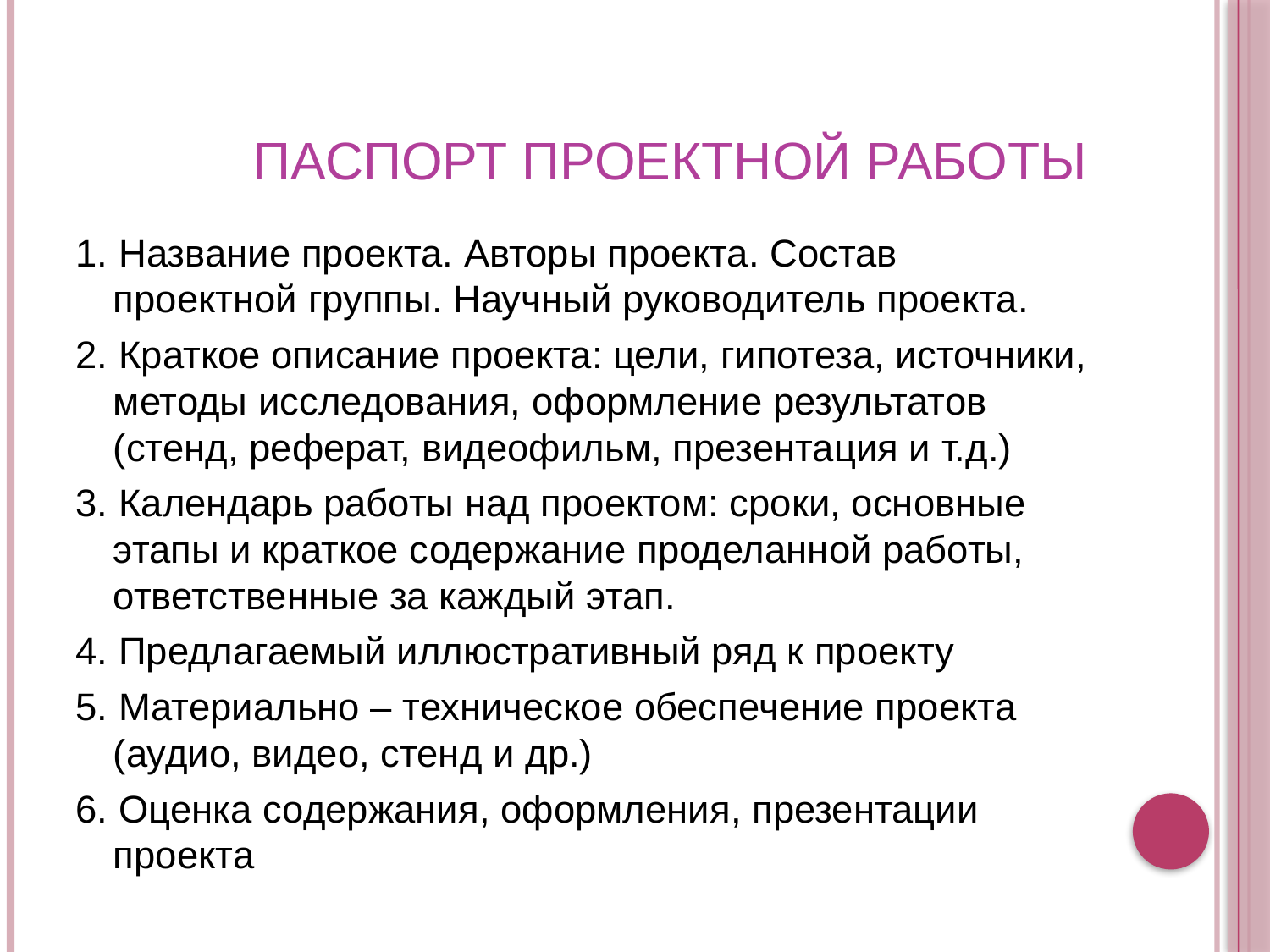

# Паспорт проектной работы
1. Название проекта. Авторы проекта. Состав проектной группы. Научный руководитель проекта.
2. Краткое описание проекта: цели, гипотеза, источники, методы исследования, оформление результатов (стенд, реферат, видеофильм, презентация и т.д.)
3. Календарь работы над проектом: сроки, основные этапы и краткое содержание проделанной работы, ответственные за каждый этап.
4. Предлагаемый иллюстративный ряд к проекту
5. Материально – техническое обеспечение проекта (аудио, видео, стенд и др.)
6. Оценка содержания, оформления, презентации проекта